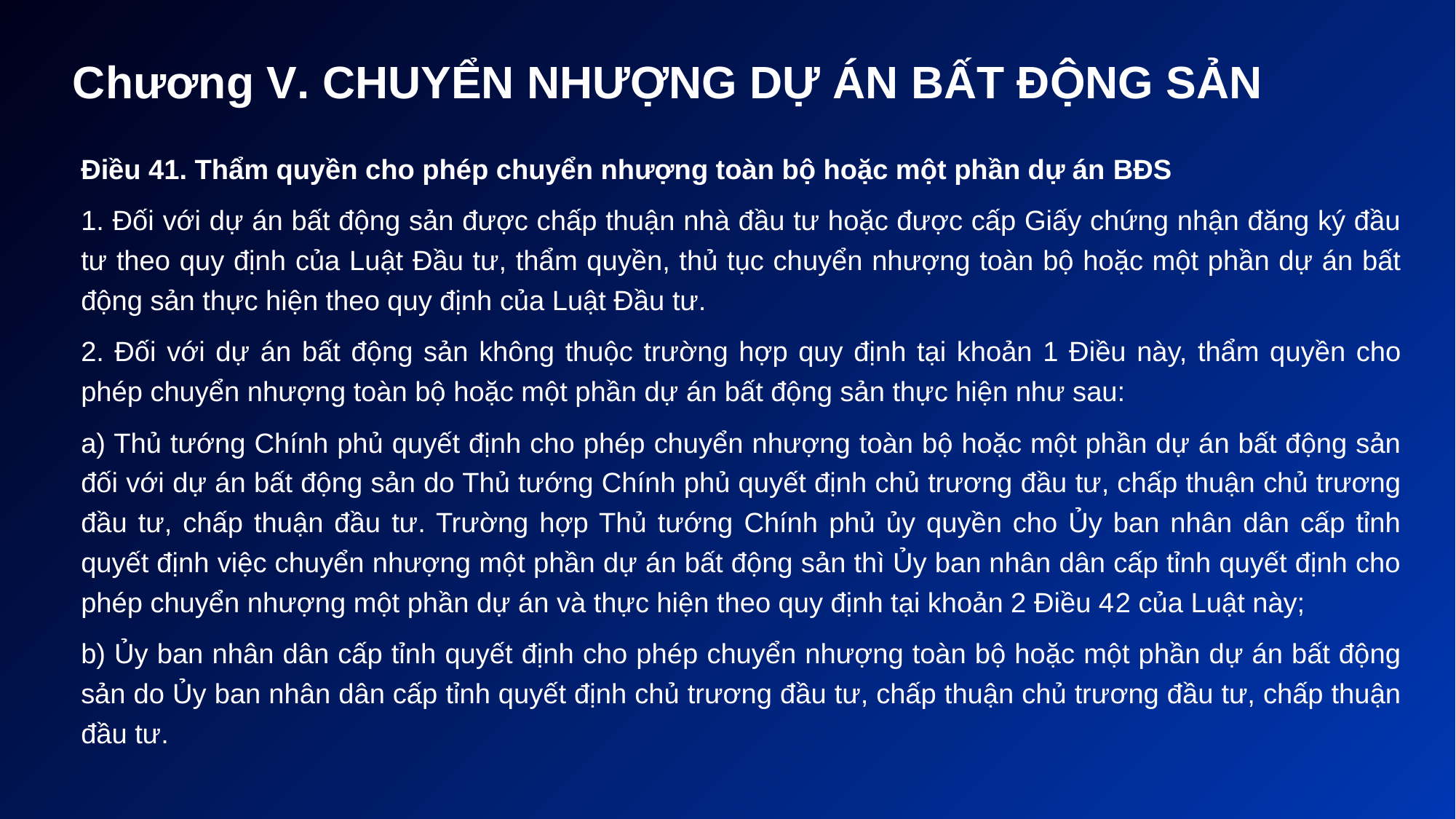

# Chương V. CHUYỂN NHƯỢNG DỰ ÁN BẤT ĐỘNG SẢN
Điều 41. Thẩm quyền cho phép chuyển nhượng toàn bộ hoặc một phần dự án BĐS
1. Đối với dự án bất động sản được chấp thuận nhà đầu tư hoặc được cấp Giấy chứng nhận đăng ký đầu tư theo quy định của Luật Đầu tư, thẩm quyền, thủ tục chuyển nhượng toàn bộ hoặc một phần dự án bất động sản thực hiện theo quy định của Luật Đầu tư.
2. Đối với dự án bất động sản không thuộc trường hợp quy định tại khoản 1 Điều này, thẩm quyền cho phép chuyển nhượng toàn bộ hoặc một phần dự án bất động sản thực hiện như sau:
a) Thủ tướng Chính phủ quyết định cho phép chuyển nhượng toàn bộ hoặc một phần dự án bất động sản đối với dự án bất động sản do Thủ tướng Chính phủ quyết định chủ trương đầu tư, chấp thuận chủ trương đầu tư, chấp thuận đầu tư. Trường hợp Thủ tướng Chính phủ ủy quyền cho Ủy ban nhân dân cấp tỉnh quyết định việc chuyển nhượng một phần dự án bất động sản thì Ủy ban nhân dân cấp tỉnh quyết định cho phép chuyển nhượng một phần dự án và thực hiện theo quy định tại khoản 2 Điều 42 của Luật này;
b) Ủy ban nhân dân cấp tỉnh quyết định cho phép chuyển nhượng toàn bộ hoặc một phần dự án bất động sản do Ủy ban nhân dân cấp tỉnh quyết định chủ trương đầu tư, chấp thuận chủ trương đầu tư, chấp thuận đầu tư.